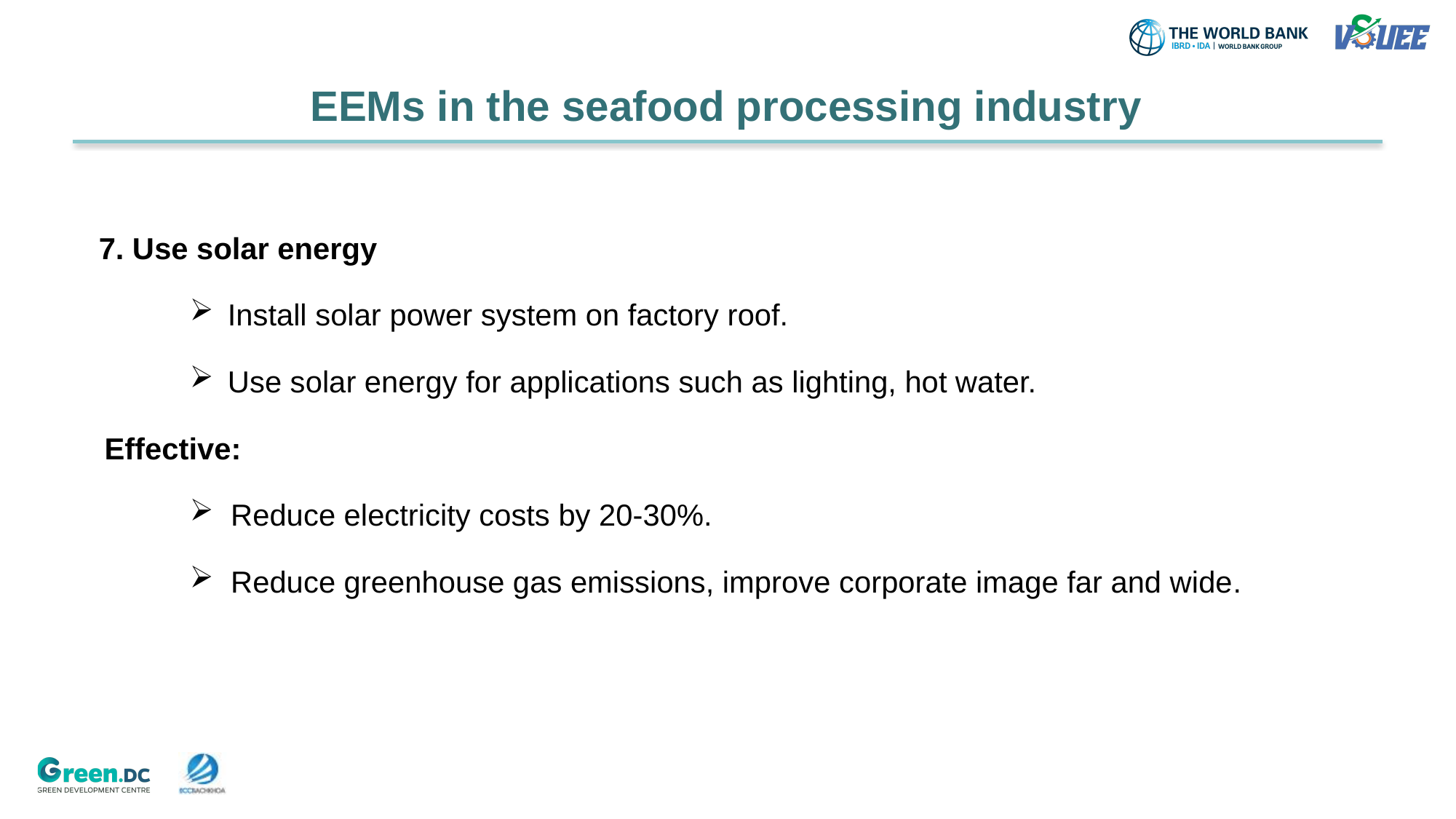

# EEMs in the seafood processing industry
7. Use solar energy
Install solar power system on factory roof.
Use solar energy for applications such as lighting, hot water.
Effective:
Reduce electricity costs by 20-30%.
Reduce greenhouse gas emissions, improve corporate image far and wide.